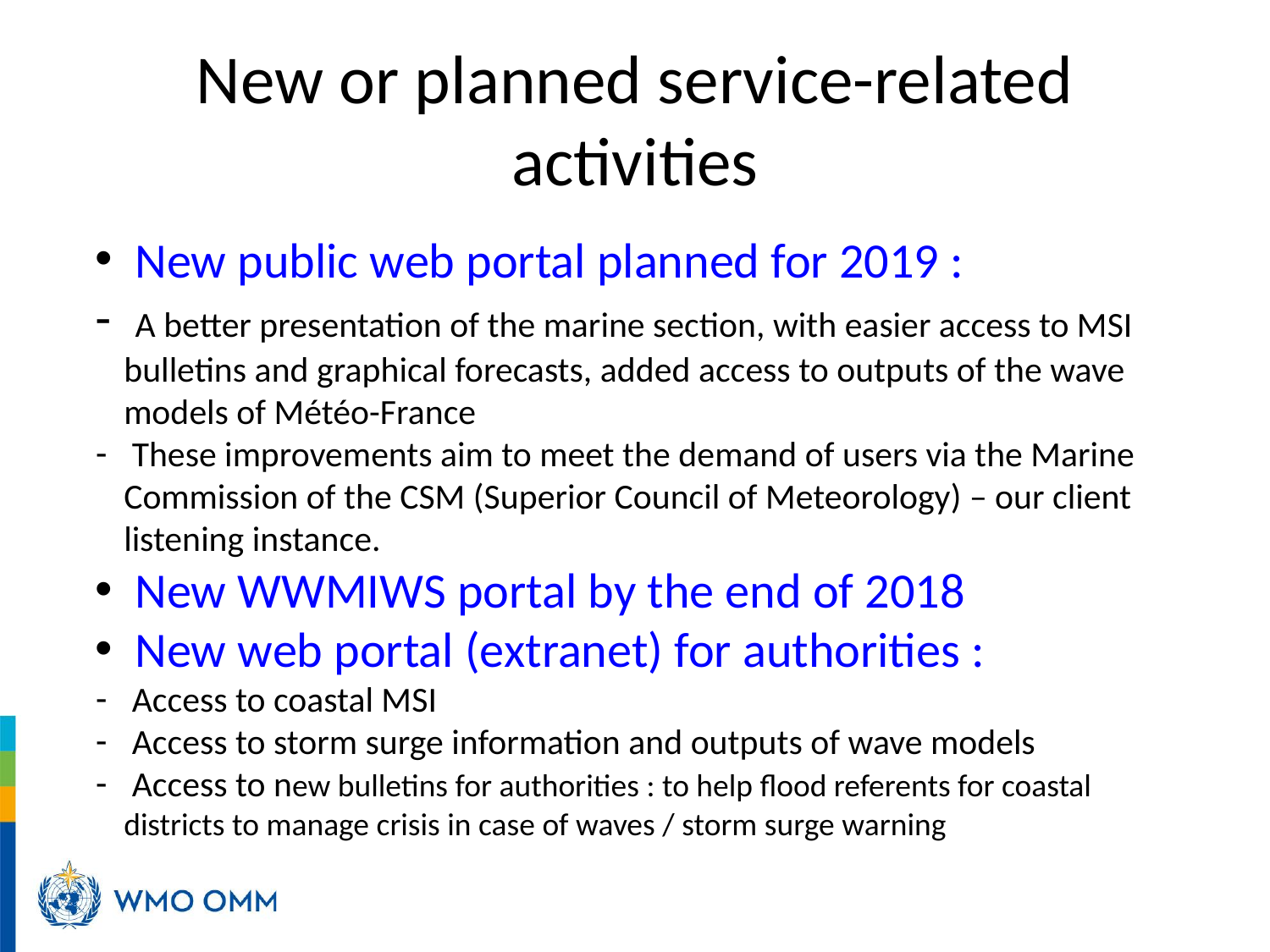

# New or planned service-related activities
 New public web portal planned for 2019 :
 A better presentation of the marine section, with easier access to MSI bulletins and graphical forecasts, added access to outputs of the wave models of Météo-France
 These improvements aim to meet the demand of users via the Marine Commission of the CSM (Superior Council of Meteorology) – our client listening instance.
 New WWMIWS portal by the end of 2018
 New web portal (extranet) for authorities :
 Access to coastal MSI
 Access to storm surge information and outputs of wave models
 Access to new bulletins for authorities : to help flood referents for coastal districts to manage crisis in case of waves / storm surge warning